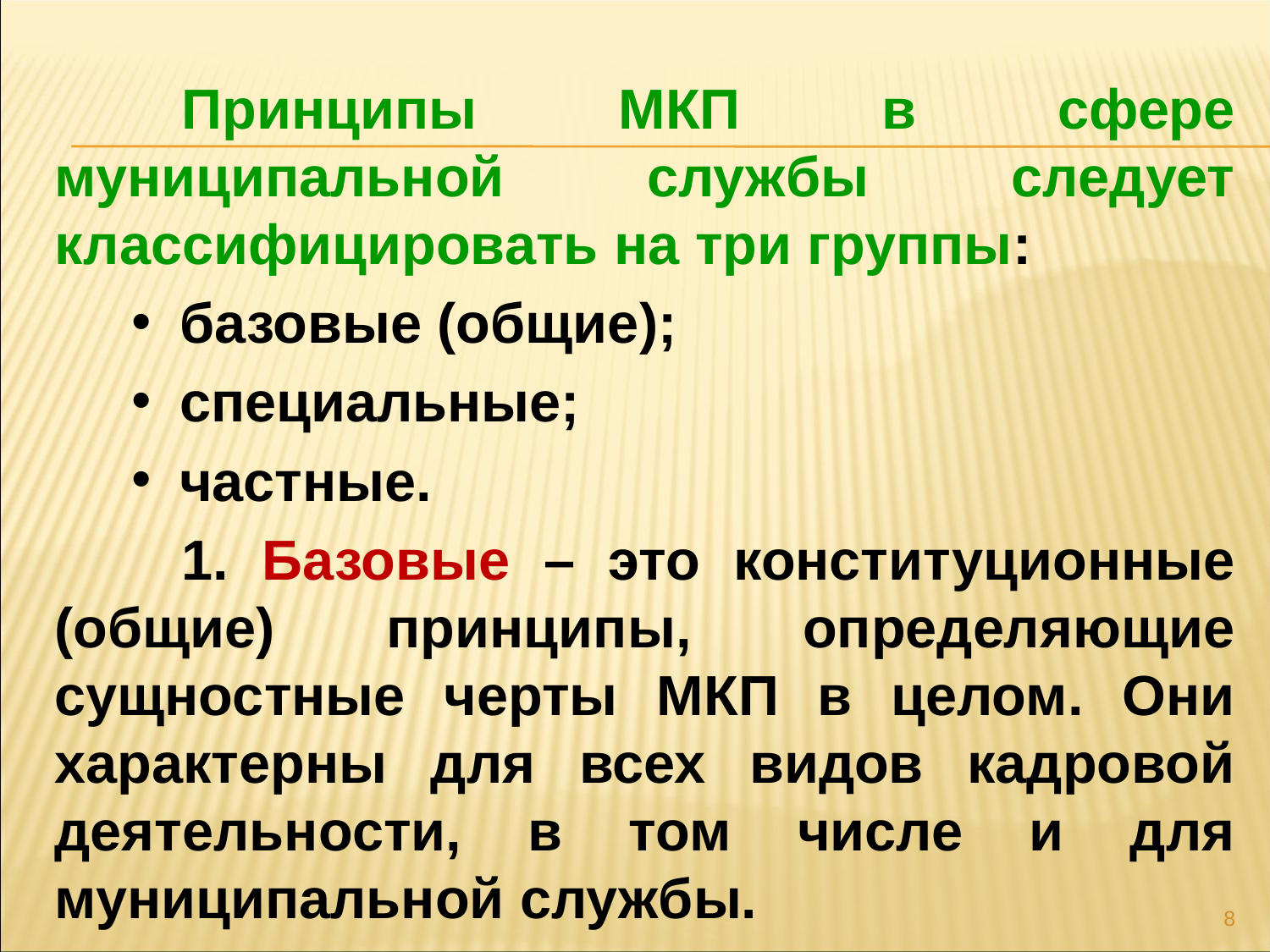

Принципы МКП в сфере муниципальной службы следует классифицировать на три группы:
базовые (общие);
специальные;
частные.
	1. Базовые – это конституционные (общие) принципы, определяющие сущностные черты МКП в целом. Они характерны для всех видов кадровой деятельности, в том числе и для муниципальной службы.
8